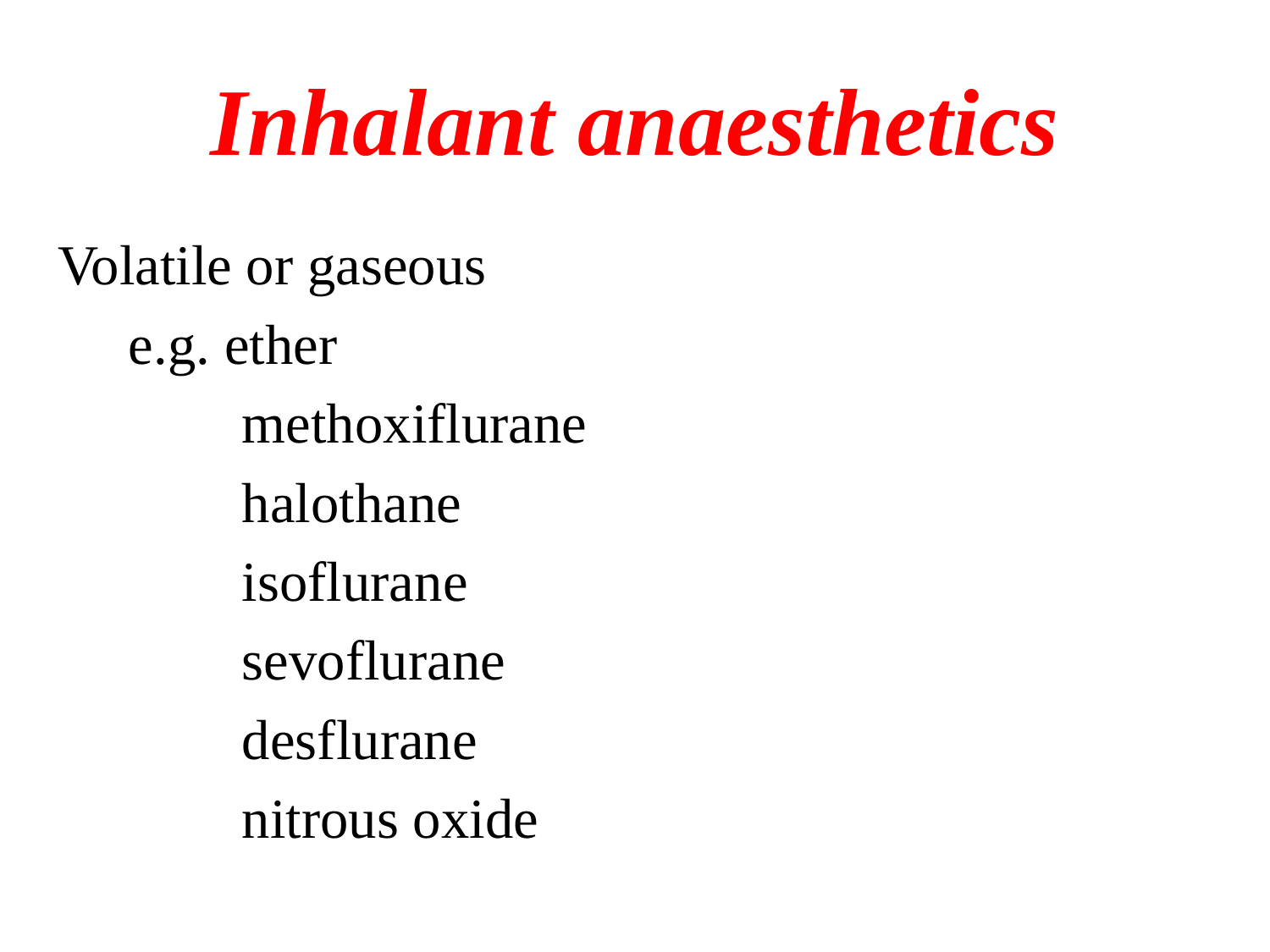

# Inhalant anaesthetics
Volatile or gaseous
     e.g. ether
             methoxiflurane
             halothane
             isoflurane
             sevoflurane
             desflurane
             nitrous oxide